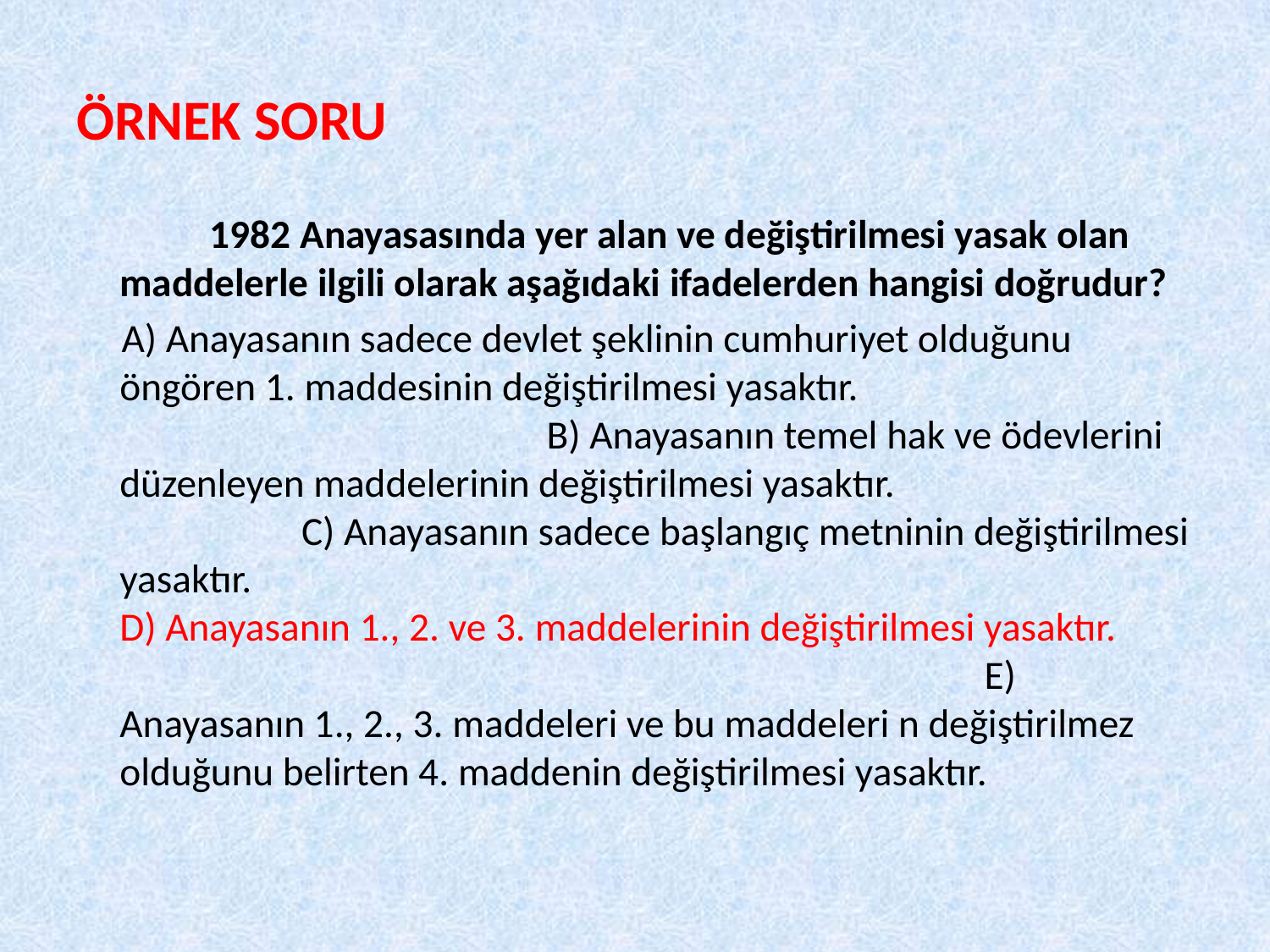

# ÖRNEK SORU

     	1982 Anayasasında yer alan ve değiştirilmesi yasak olan maddelerle ilgili olarak aşağıdaki ifadelerden hangisi doğrudur?
     A) Anayasanın sadece devlet şeklinin cumhuriyet olduğunu öngören 1. maddesinin değiştirilmesi yasaktır.                                                                                    B) Anayasanın temel hak ve ödevlerini düzenleyen maddelerinin değiştirilmesi yasaktır.                                                     C) Anayasanın sadece başlangıç metninin değiştirilmesi yasaktır.                                                                                                        D) Anayasanın 1., 2. ve 3. maddelerinin değiştirilmesi yasaktır.                                                                                                        E) Anayasanın 1., 2., 3. maddeleri ve bu maddeleri n değiştirilmez olduğunu belirten 4. maddenin değiştirilmesi yasaktır.